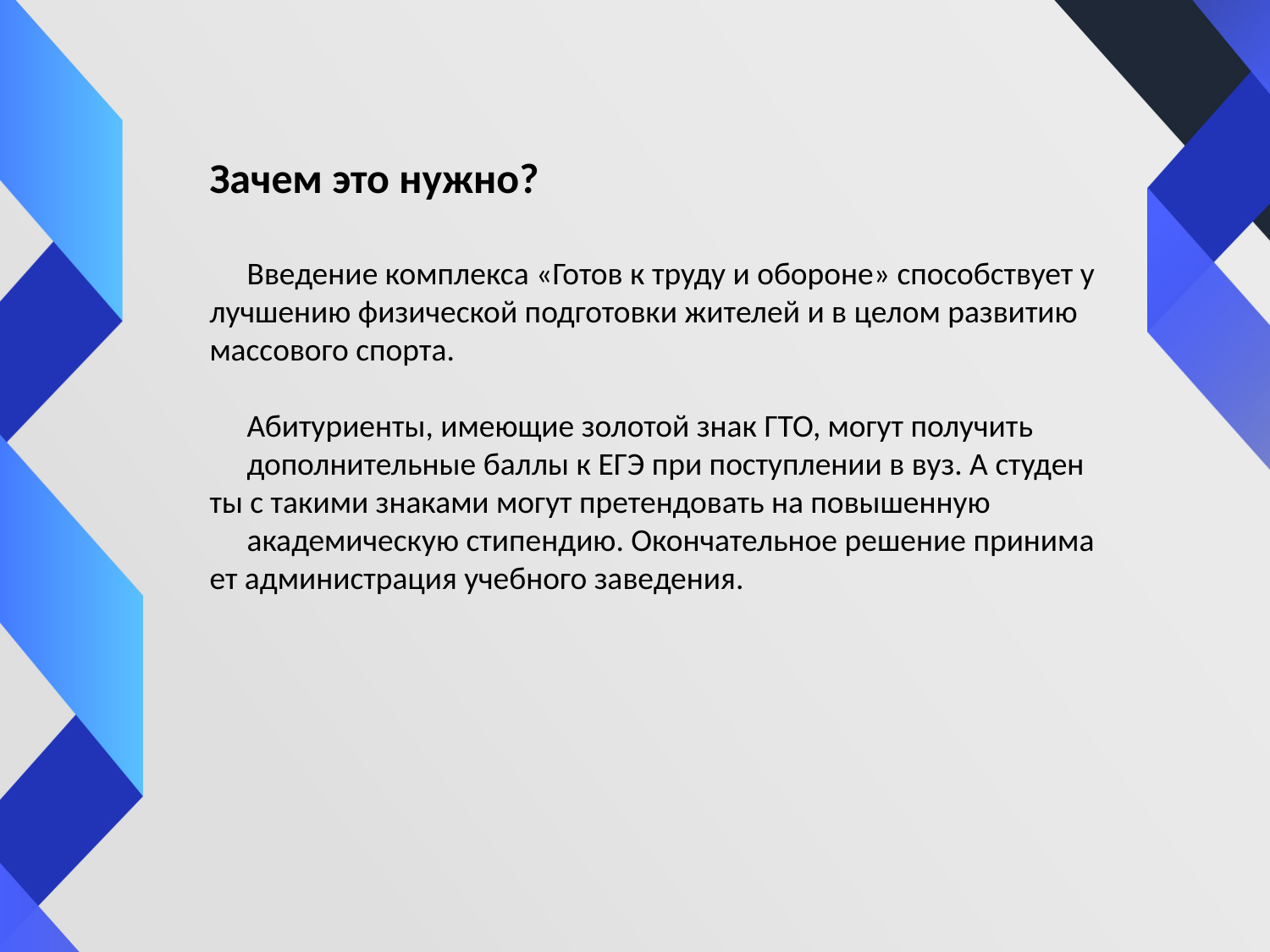

Зачем это нужно?

Введение комплекса «Готов к труду и обороне» способствует улучшению физической подготовки жителей и в целом развитию массового спорта.
Абитуриенты, имеющие золотой знак ГТО, могут получить
дополнительные баллы к ЕГЭ при поступлении в вуз. А студенты с такими знаками могут претендовать на повышенную
академическую стипендию. Окончательное решение принимает администрация учебного заведения.